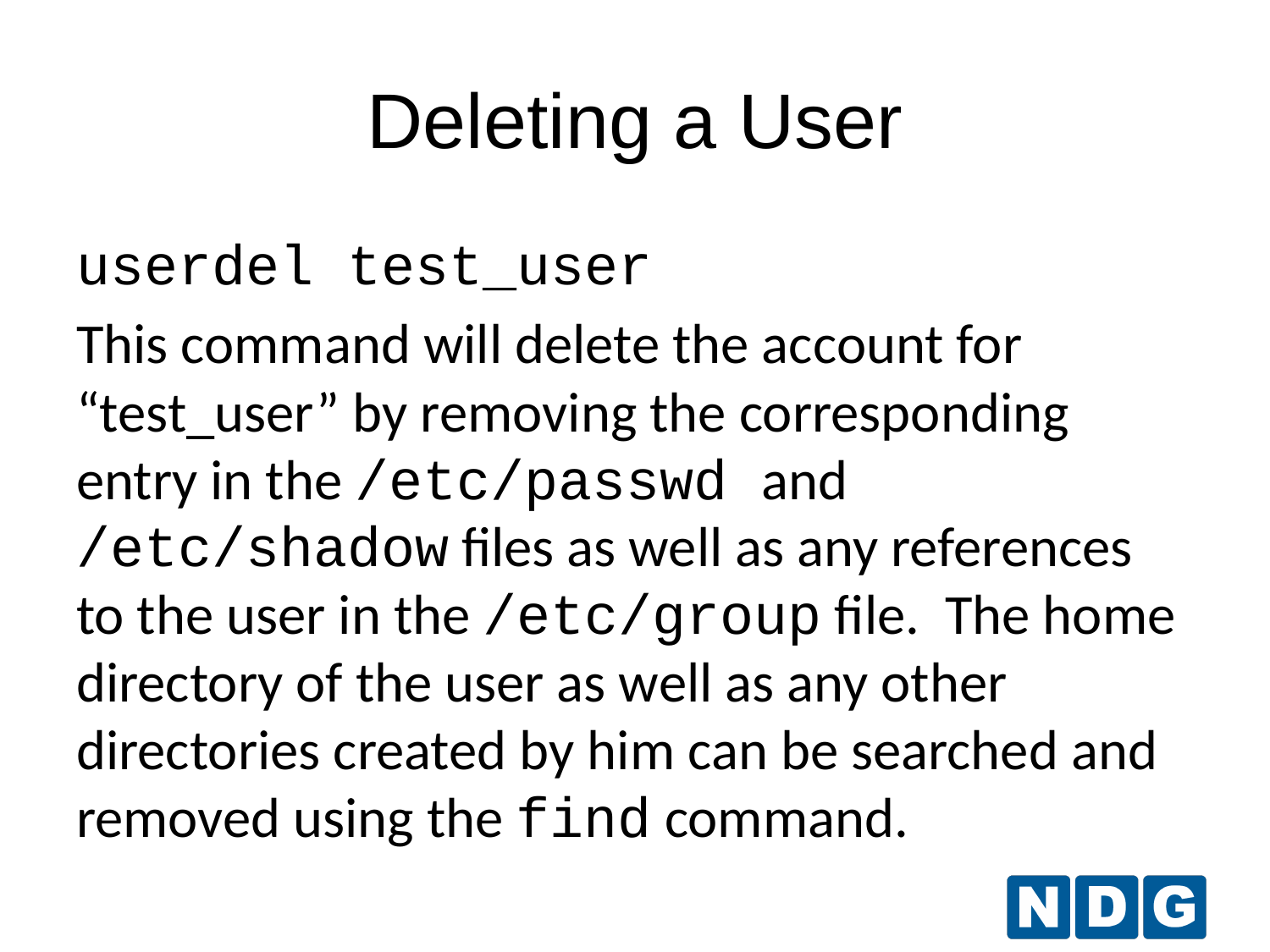

Deleting a User
userdel test_user
This command will delete the account for “test_user” by removing the corresponding entry in the /etc/passwd and /etc/shadow files as well as any references to the user in the /etc/group file.  The home directory of the user as well as any other directories created by him can be searched and removed using the find command.